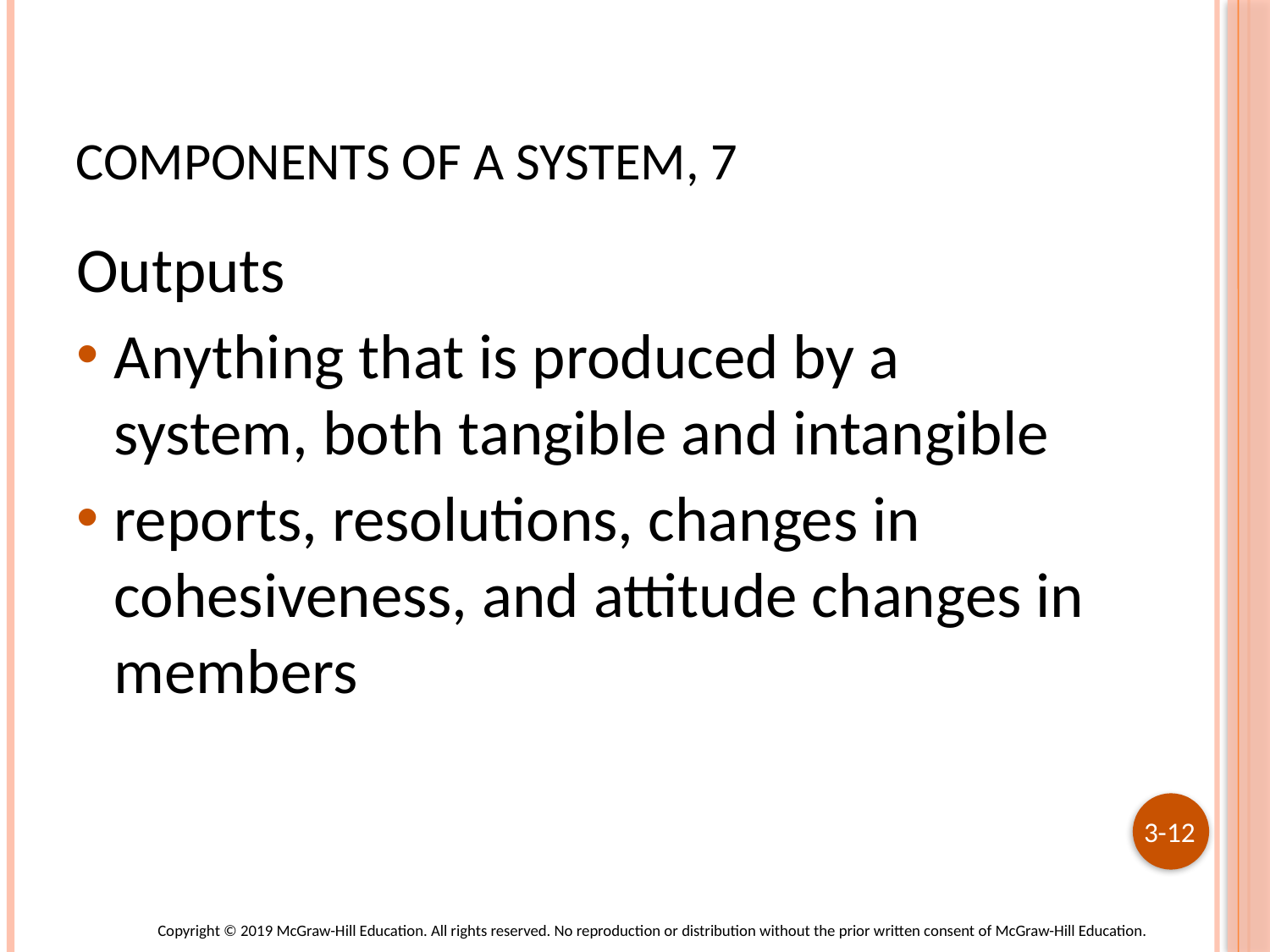

# Components of a System, 7
Outputs
Anything that is produced by a system, both tangible and intangible
reports, resolutions, changes in cohesiveness, and attitude changes in members